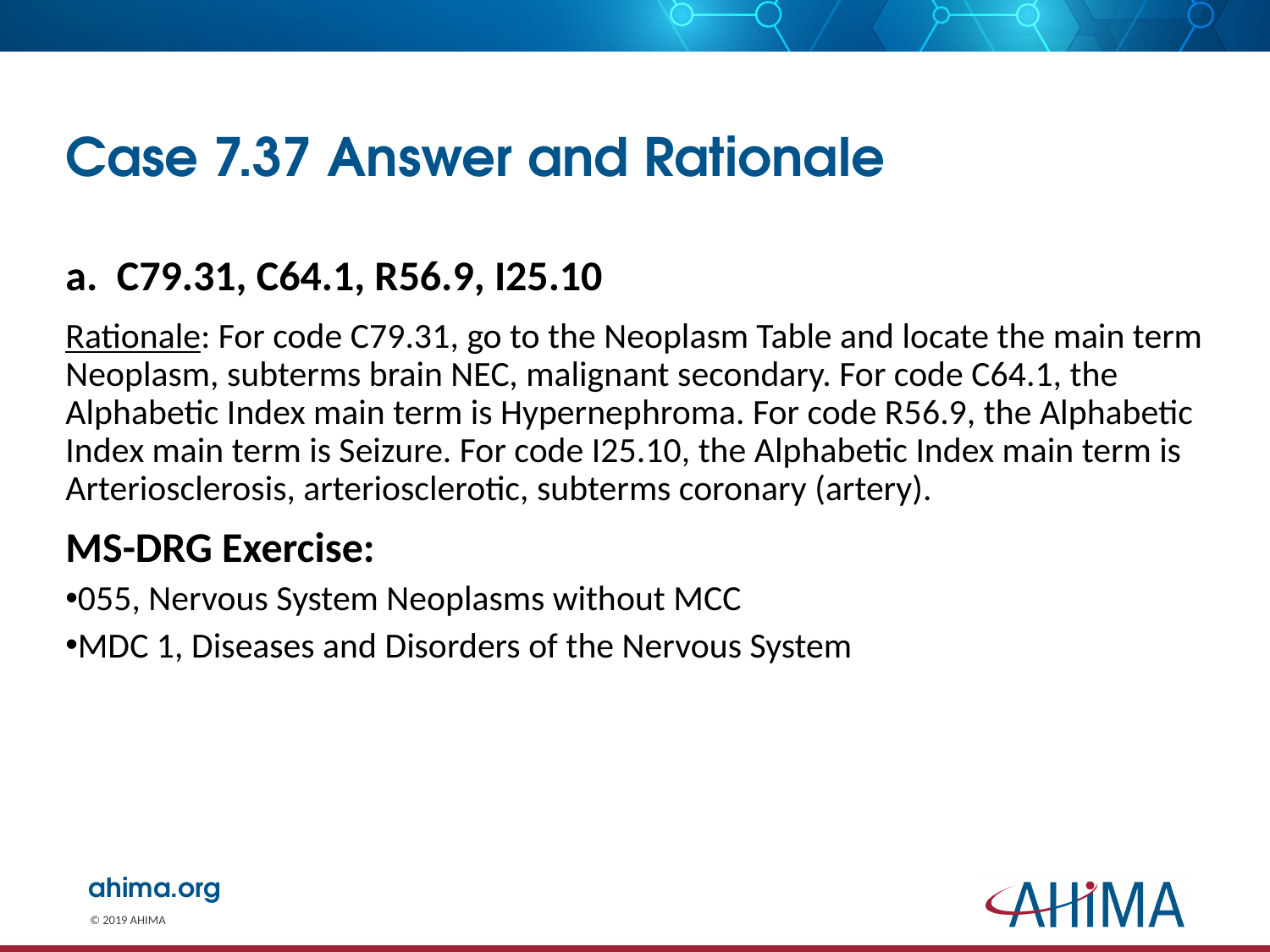

# Case 7.37 Answer and Rationale

  C79.31, C64.1, R56.9, I25.10
Rationale: For code C79.31, go to the Neoplasm Table and locate the main term Neoplasm, subterms brain NEC, malignant secondary. For code C64.1, the Alphabetic Index main term is Hypernephroma. For code R56.9, the Alphabetic Index main term is Seizure. For code I25.10, the Alphabetic Index main term is Arteriosclerosis, arteriosclerotic, subterms coronary (artery).
MS-DRG Exercise:
055, Nervous System Neoplasms without MCC
MDC 1, Diseases and Disorders of the Nervous System